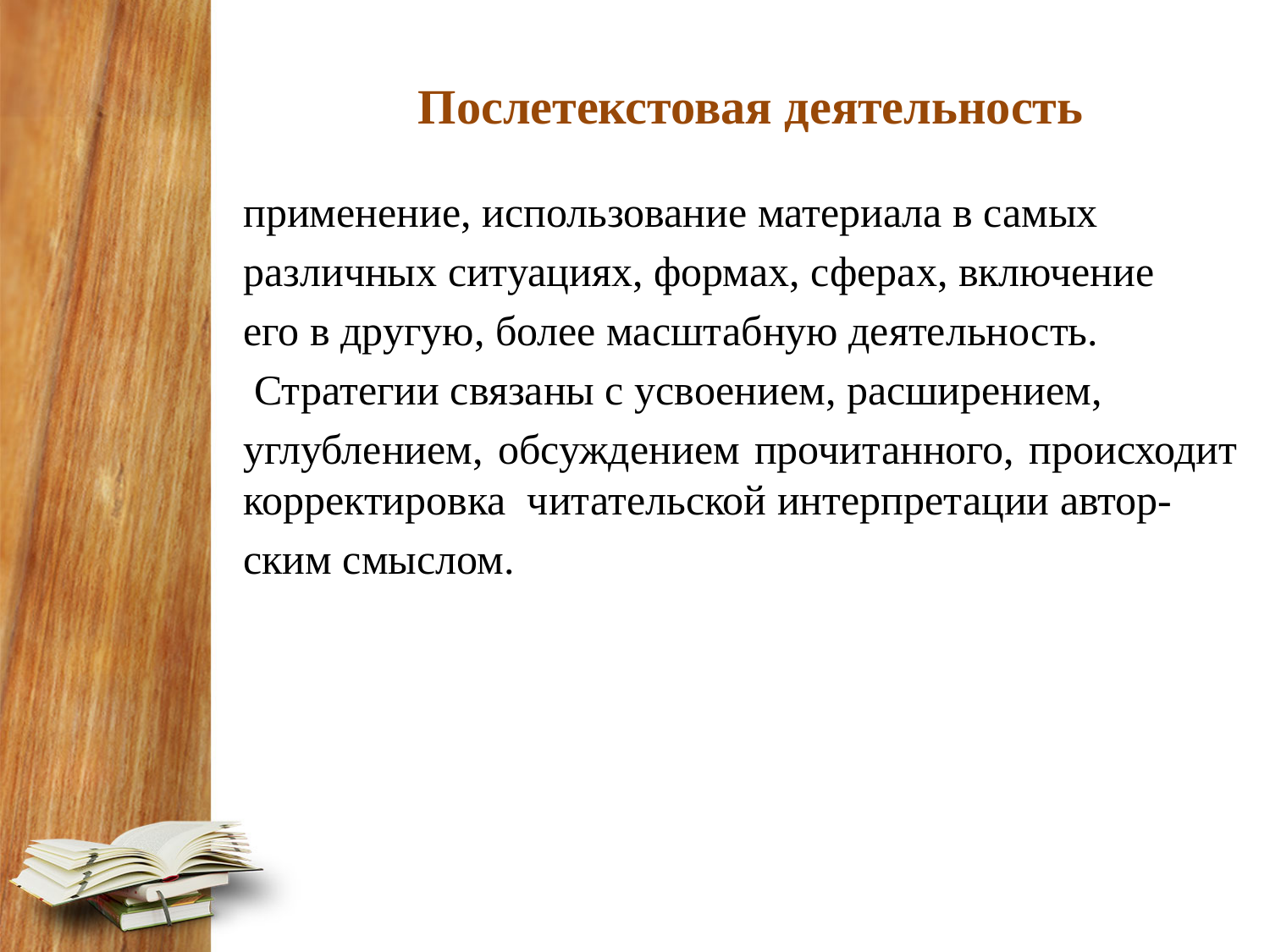

Послетекстовая деятельность
применение, использование материала в самых
различных ситуациях, формах, сферах, включение
его в другую, более масштабную деятельность.
 Стратегии связаны с усвоением, расширением,
углублением, обсуждением прочитанного, происходит корректировка  читательской интерпретации автор-
ским смыслом.